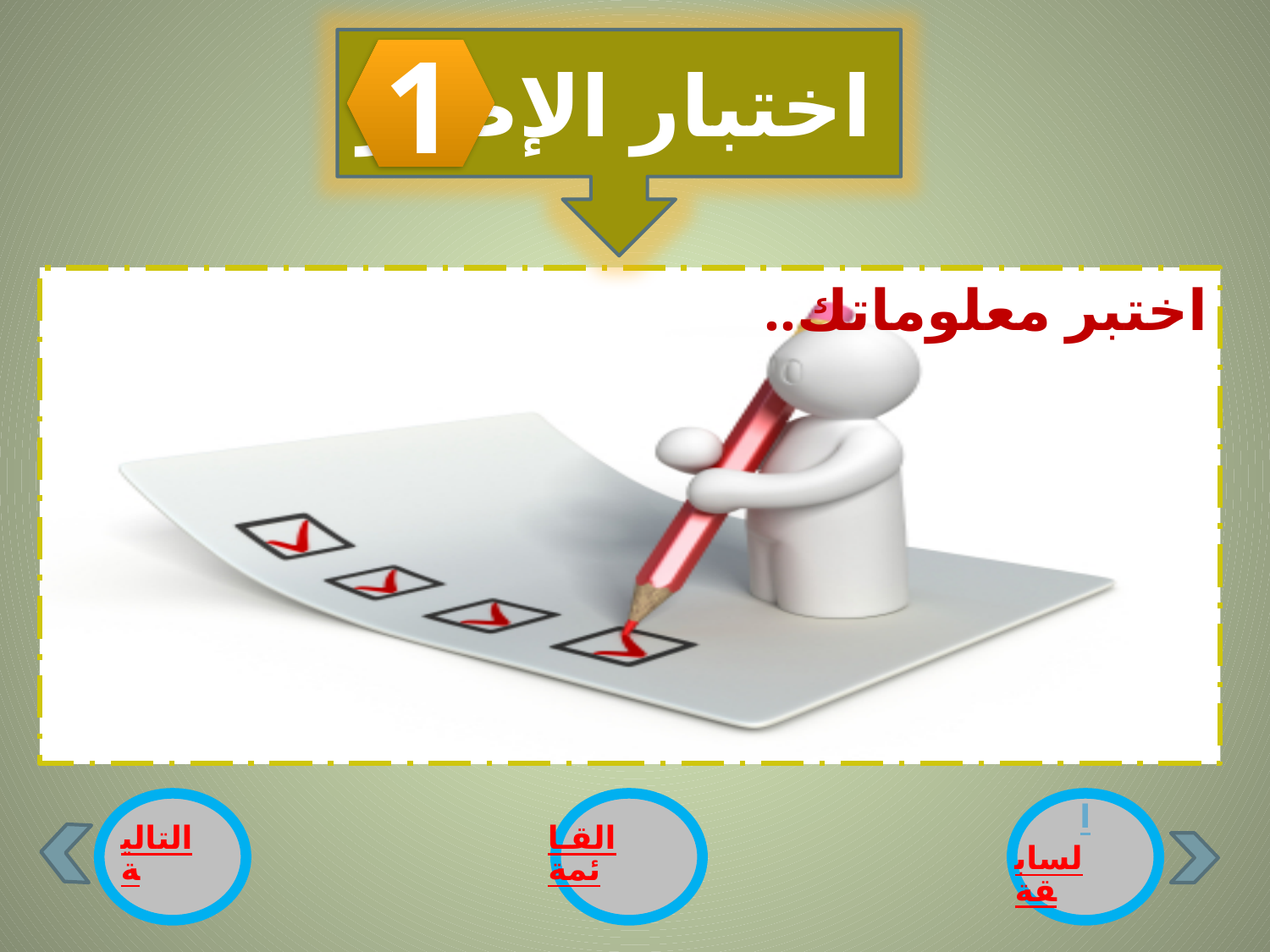

اختبار الإطار
1
اختبر معلوماتك..
التالية
القـائمة
السابقة